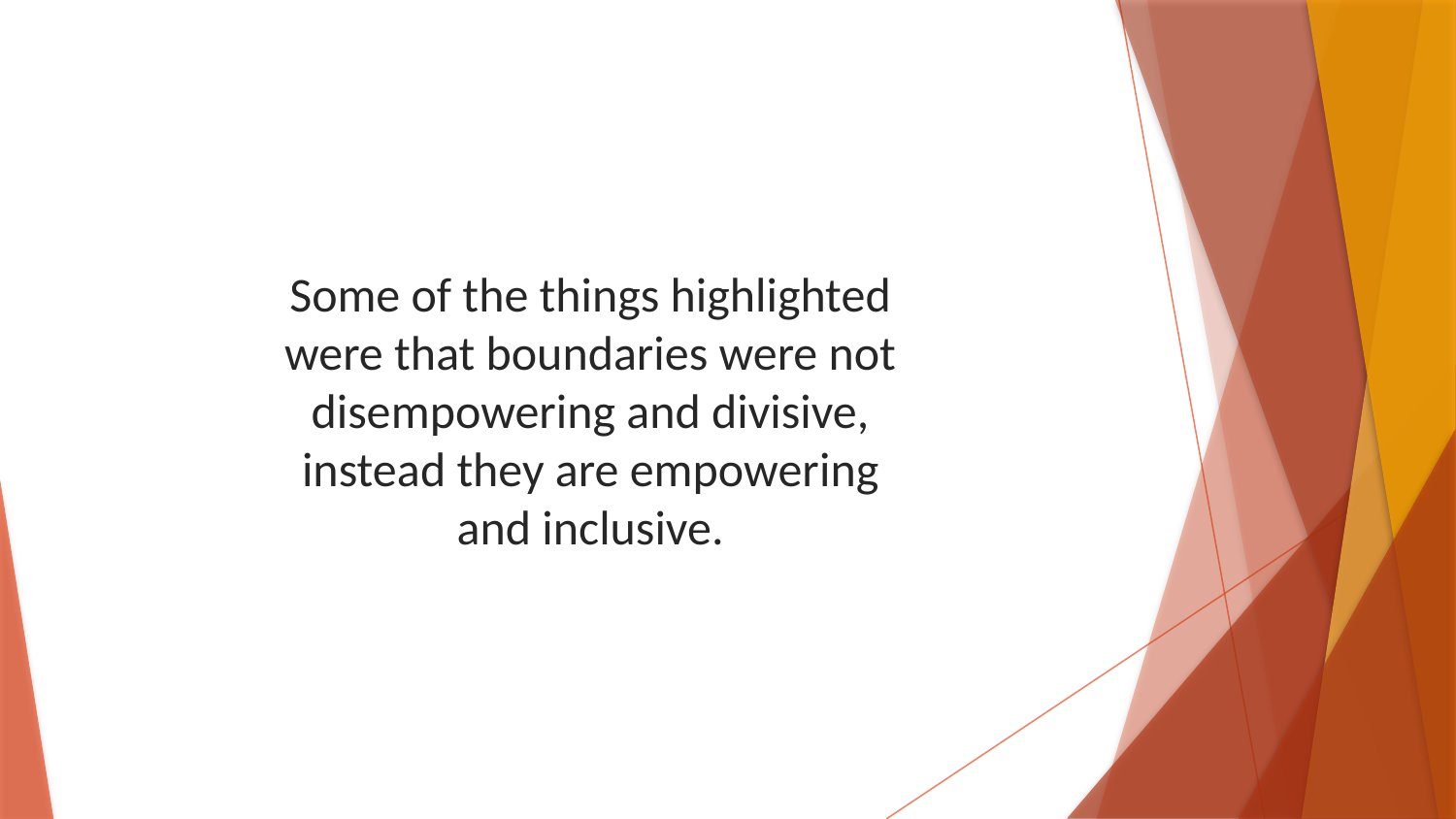

Some of the things highlighted were that boundaries were not disempowering and divisive, instead they are empowering and inclusive.